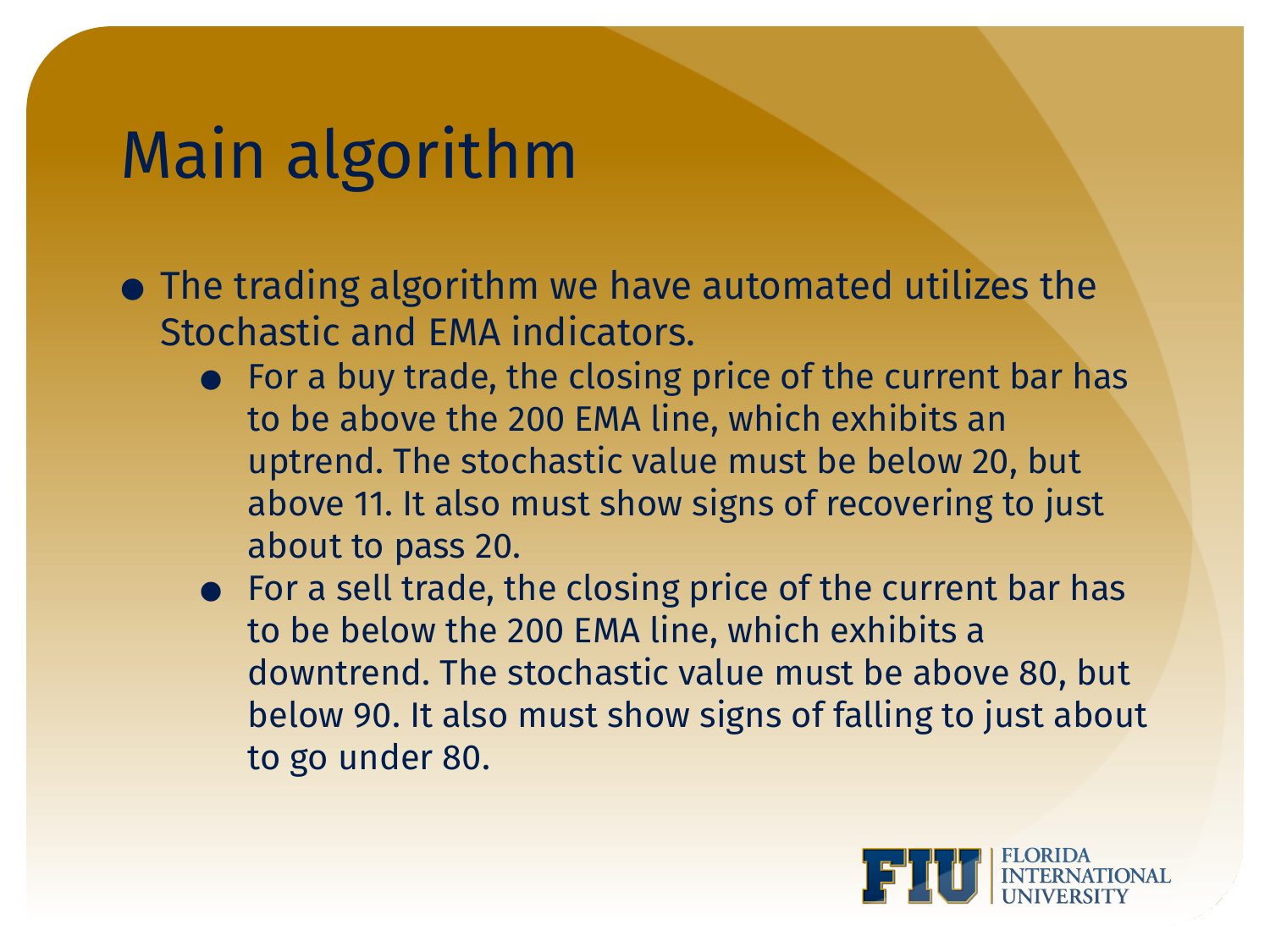

# Main algorithm
The trading algorithm we have automated utilizes the Stochastic and EMA indicators.
For a buy trade, the closing price of the current bar has to be above the 200 EMA line, which exhibits an uptrend. The stochastic value must be below 20, but above 11. It also must show signs of recovering to just about to pass 20.
For a sell trade, the closing price of the current bar has to be below the 200 EMA line, which exhibits a downtrend. The stochastic value must be above 80, but below 90. It also must show signs of falling to just about to go under 80.